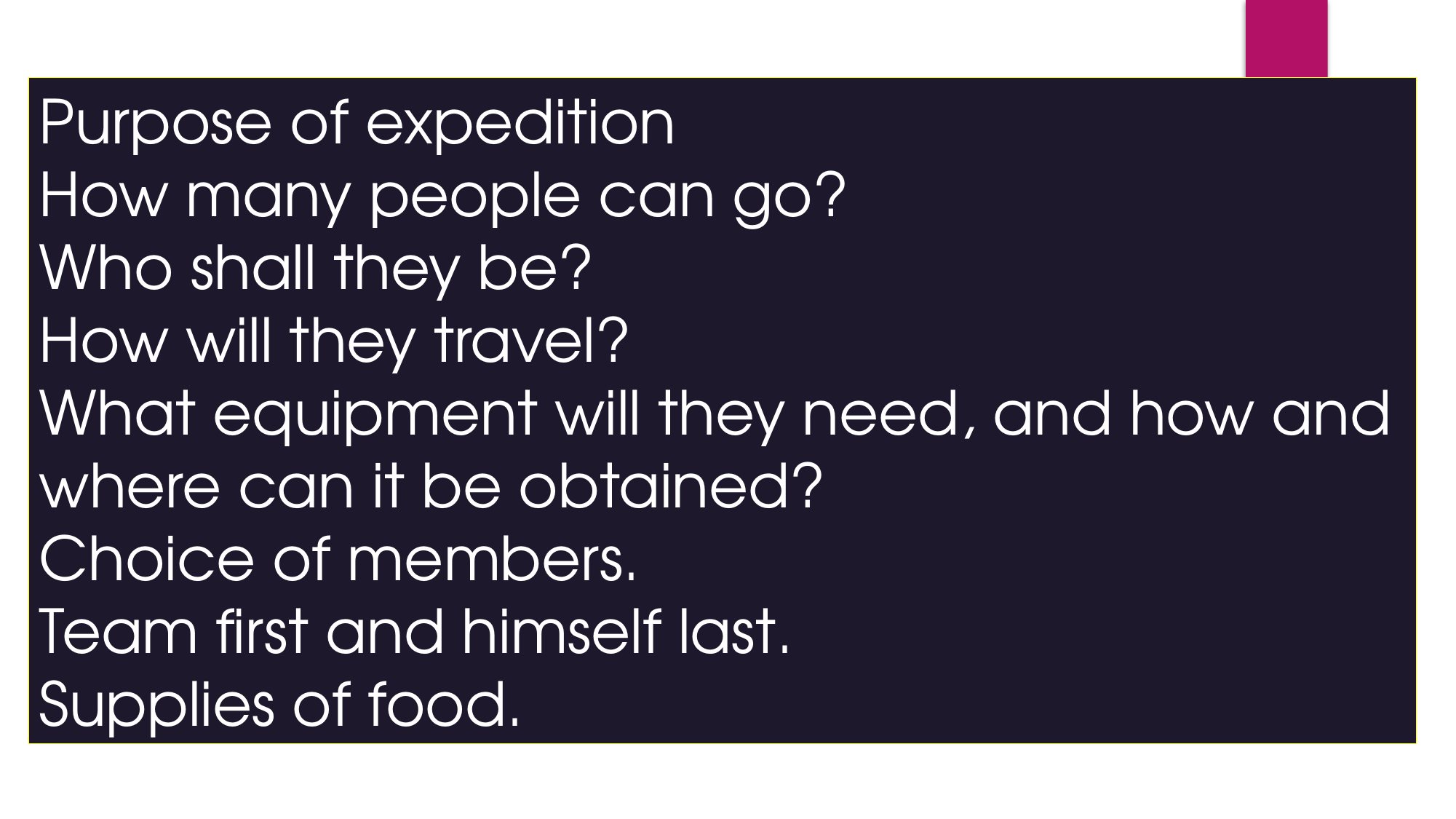

Purpose of expedition
How many people can go?
Who shall they be?
How will they travel?
What equipment will they need, and how and where can it be obtained?
Choice of members.
Team first and himself last.
Supplies of food.